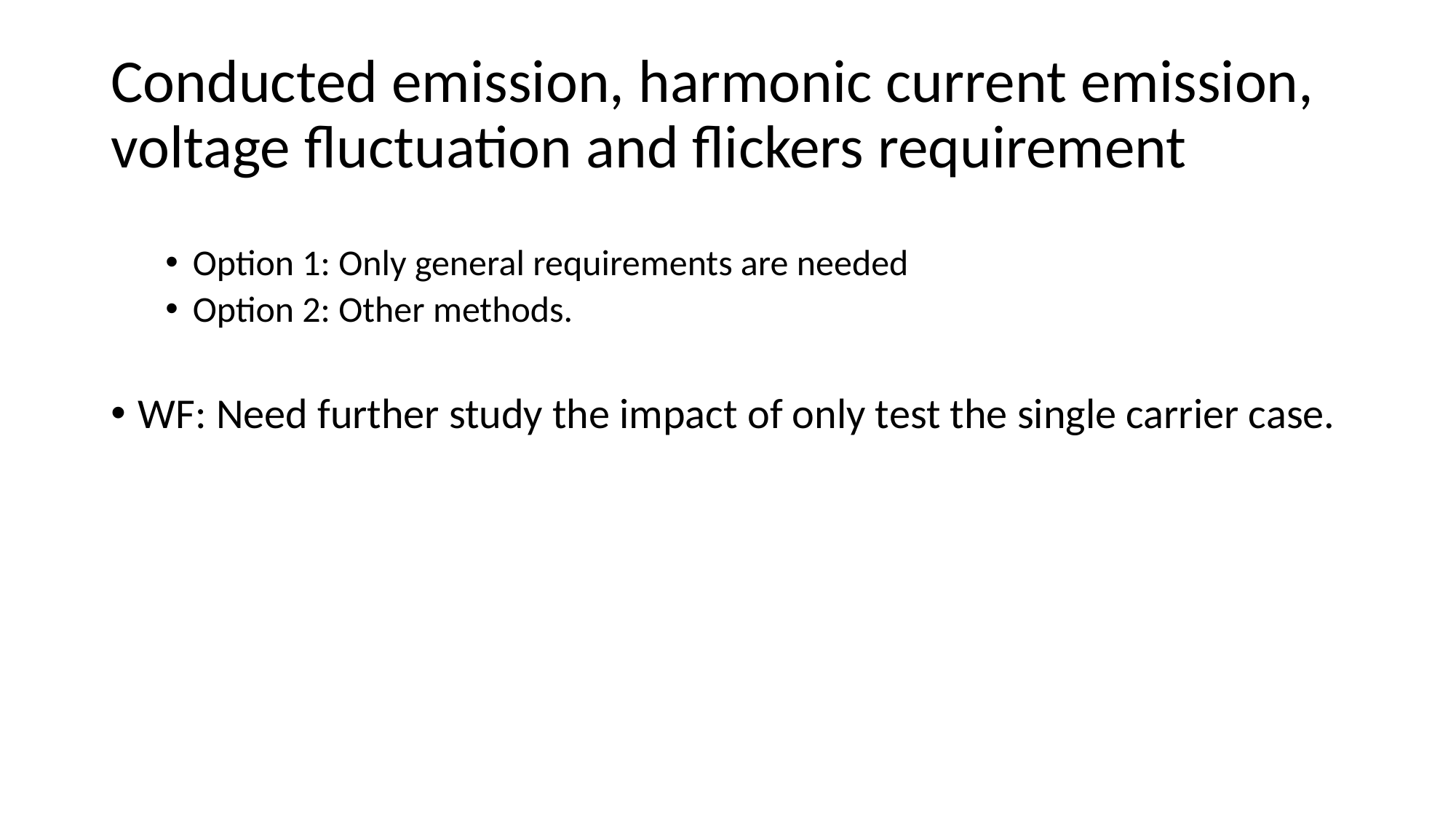

# Conducted emission, harmonic current emission, voltage fluctuation and flickers requirement

Option 1: Only general requirements are needed
Option 2: Other methods.

WF: Need further study the impact of only test the single carrier case.